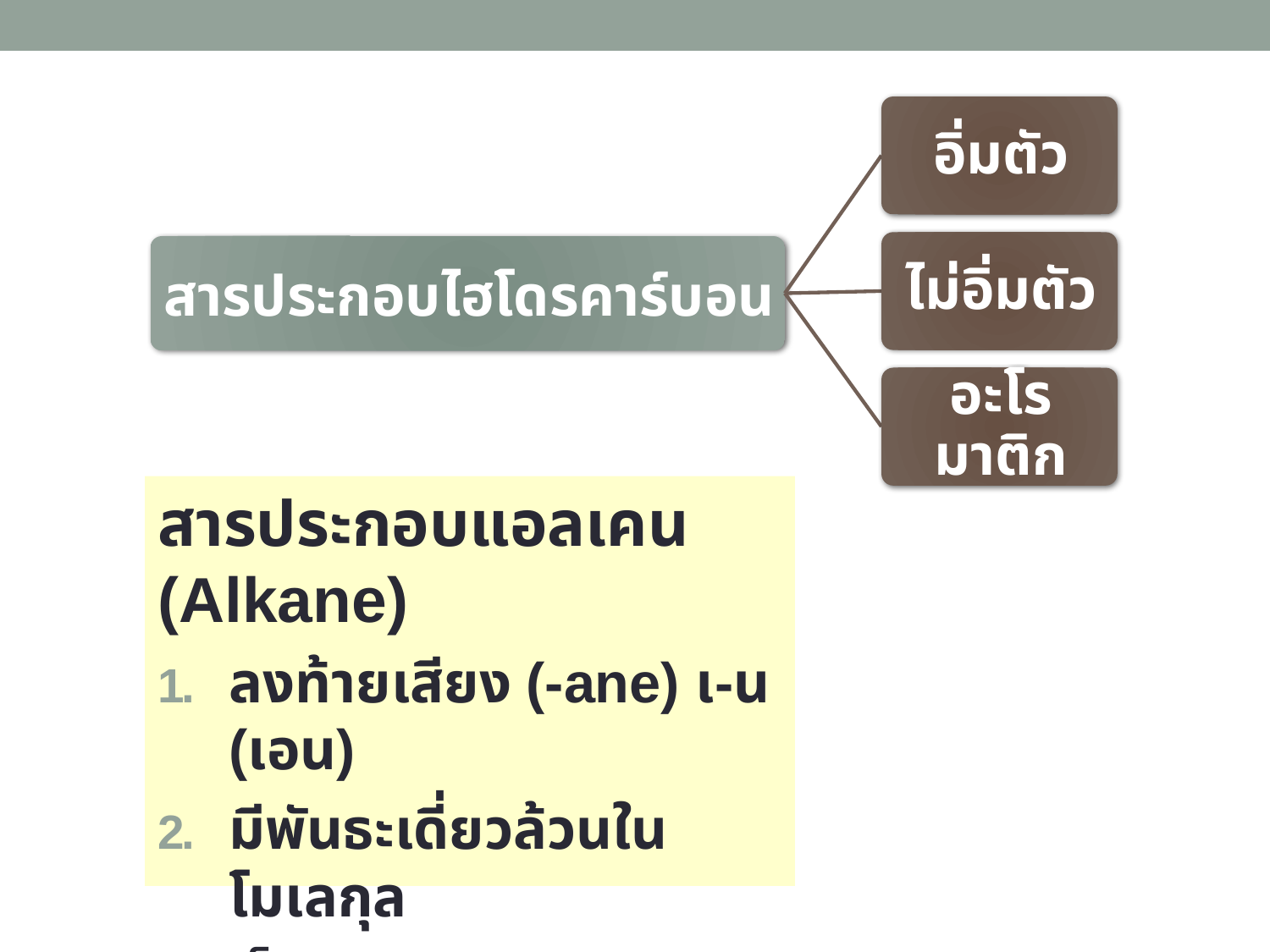

สารประกอบไฮโดรคาร์บอน

อิ่มตัว

ไม่อิ่มตัว

อะโรมาติก
สารประกอบแอลเคน (Alkane)
ลงท้ายเสียง (-ane) เ-น (เอน)
มีพันธะเดี่ยวล้วนในโมเลกุล
เป็นสารประกอบ H-C อิ่มตัว
สูตรทั่วไป CnH2n+2